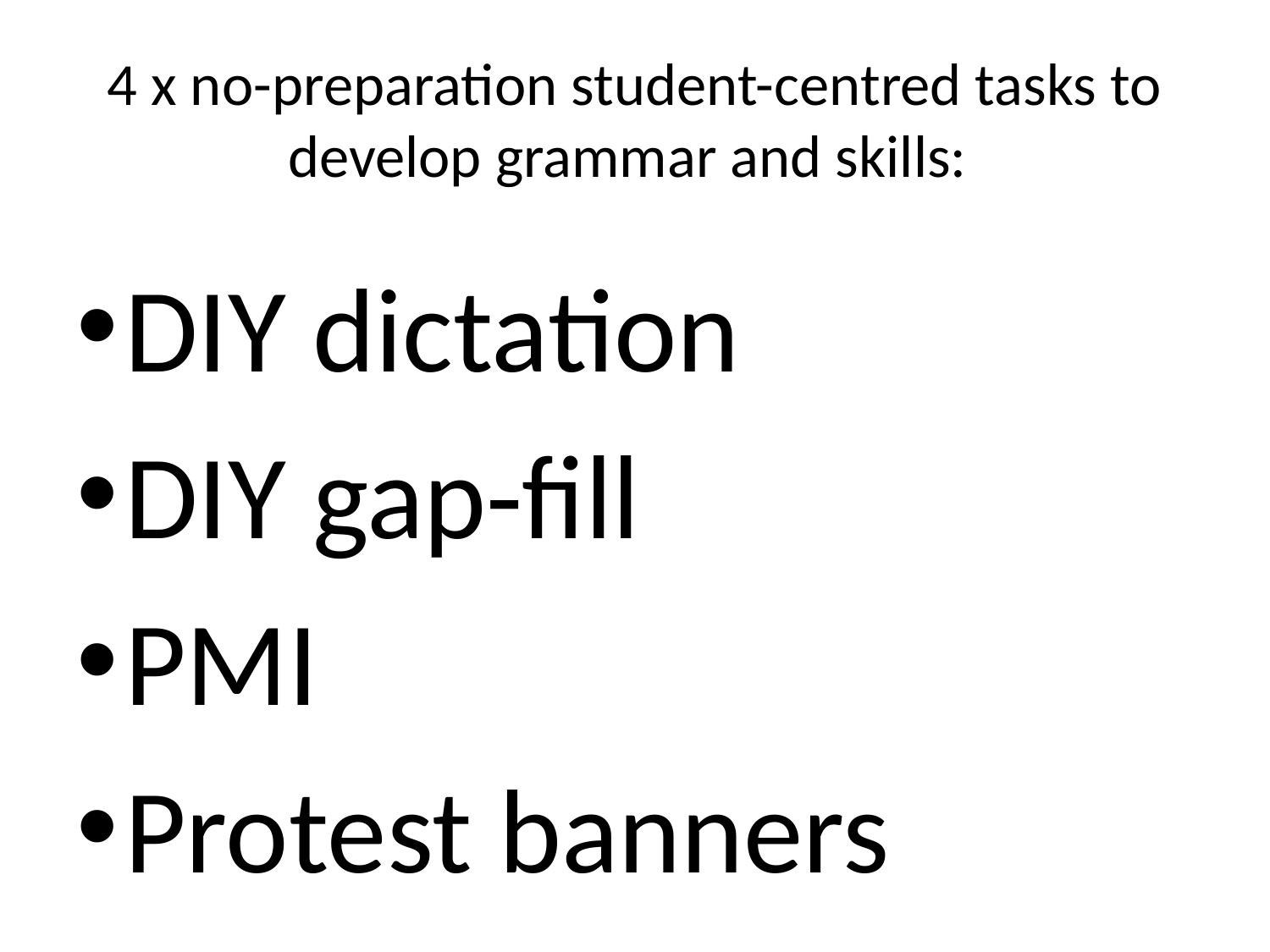

# 4 x no-preparation student-centred tasks to develop grammar and skills:
DIY dictation
DIY gap-fill
PMI
Protest banners